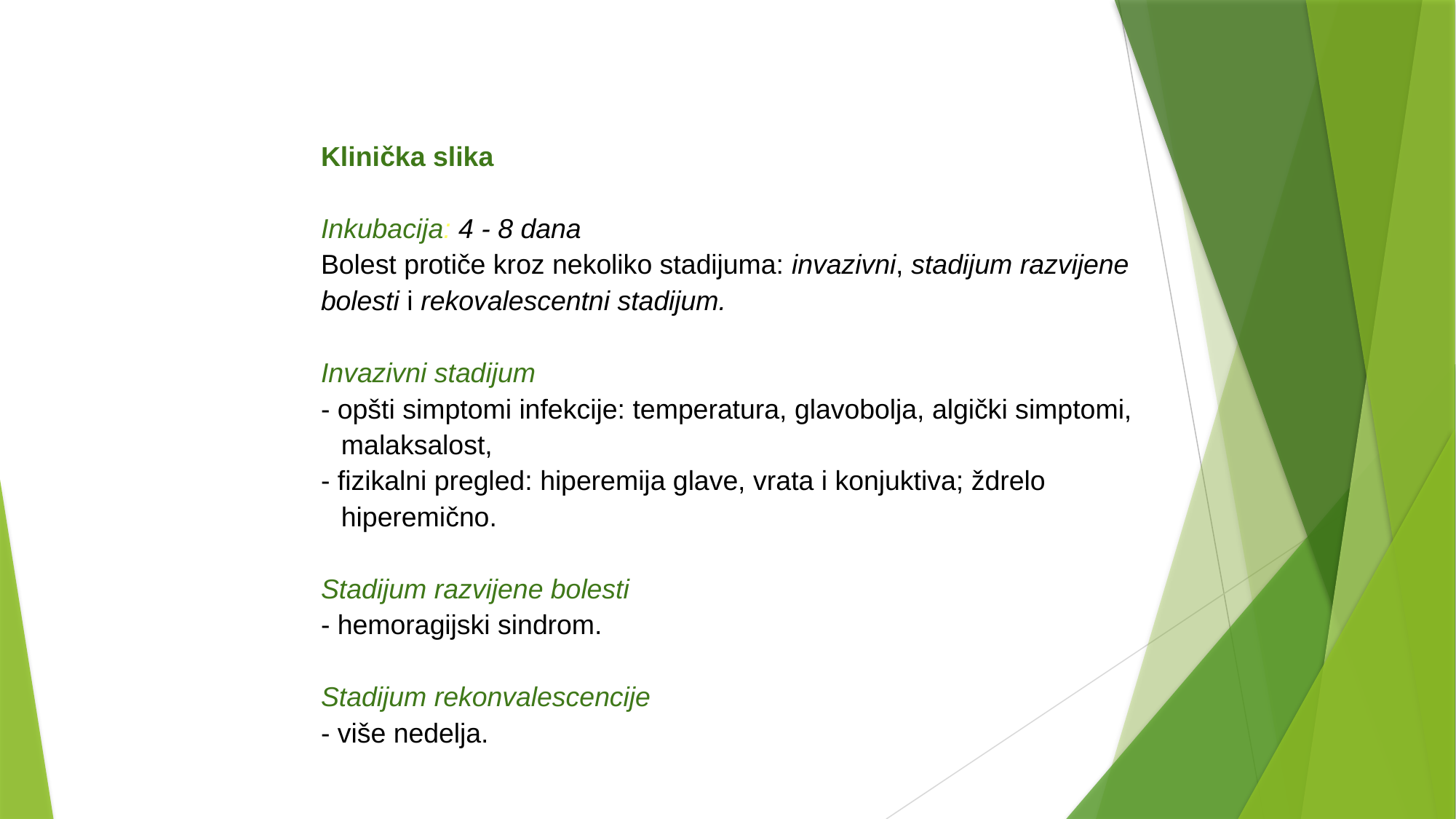

Klinička slika

Inkubacija: 4 - 8 dana
Bolest protiče kroz nekoliko stadijuma: invazivni, stadijum razvijene  bolesti i rekovalescentni stadijum.

Invazivni stadijum
- opšti simptomi infekcije: temperatura, glavobolja, algički simptomi, malaksalost,
- fizikalni pregled: hiperemija glave, vrata i konjuktiva; ždrelo hiperemično.

Stadijum razvijene bolesti
- hemoragijski sindrom.

Stadijum rekonvalescencije
- više nedelja.